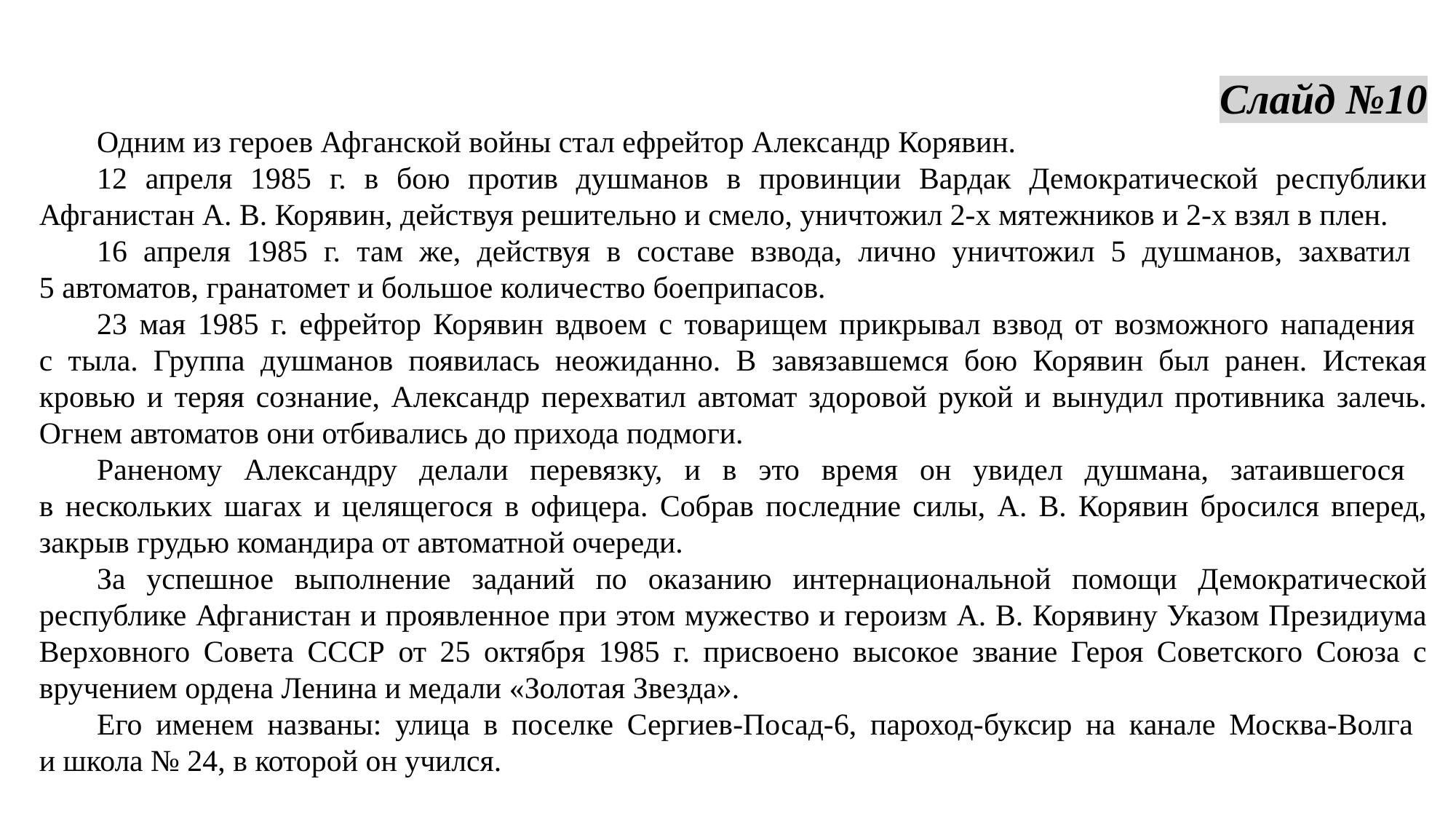

Слайд №10
Одним из героев Афганской войны стал ефрейтор Александр Корявин.
12 апреля 1985 г. в бою против душманов в провинции Вардак Демократической республики Афганистан А. В. Корявин, действуя решительно и смело, уничтожил 2-х мятежников и 2-х взял в плен.
16 апреля 1985 г. там же, действуя в составе взвода, лично уничтожил 5 душманов, захватил
5 автоматов, гранатомет и большое количество боеприпасов.
23 мая 1985 г. ефрейтор Корявин вдвоем с товарищем прикрывал взвод от возможного нападения
с тыла. Группа душманов появилась неожиданно. В завязавшемся бою Корявин был ранен. Истекая кровью и теряя сознание, Александр перехватил автомат здоровой рукой и вынудил противника залечь. Огнем автоматов они отбивались до прихода подмоги.
Раненому Александру делали перевязку, и в это время он увидел душмана, затаившегося
в нескольких шагах и целящегося в офицера. Собрав последние силы, А. В. Корявин бросился вперед, закрыв грудью командира от автоматной очереди.
За успешное выполнение заданий по оказанию интернациональной помощи Демократической республике Афганистан и проявленное при этом мужество и героизм А. В. Корявину Указом Президиума Верховного Совета СССР от 25 октября 1985 г. присвоено высокое звание Героя Советского Союза с вручением ордена Ленина и медали «Золотая Звезда».
Его именем названы: улица в поселке Сергиев-Посад-6, пароход-буксир на канале Москва-Волга
и школа № 24, в которой он учился.